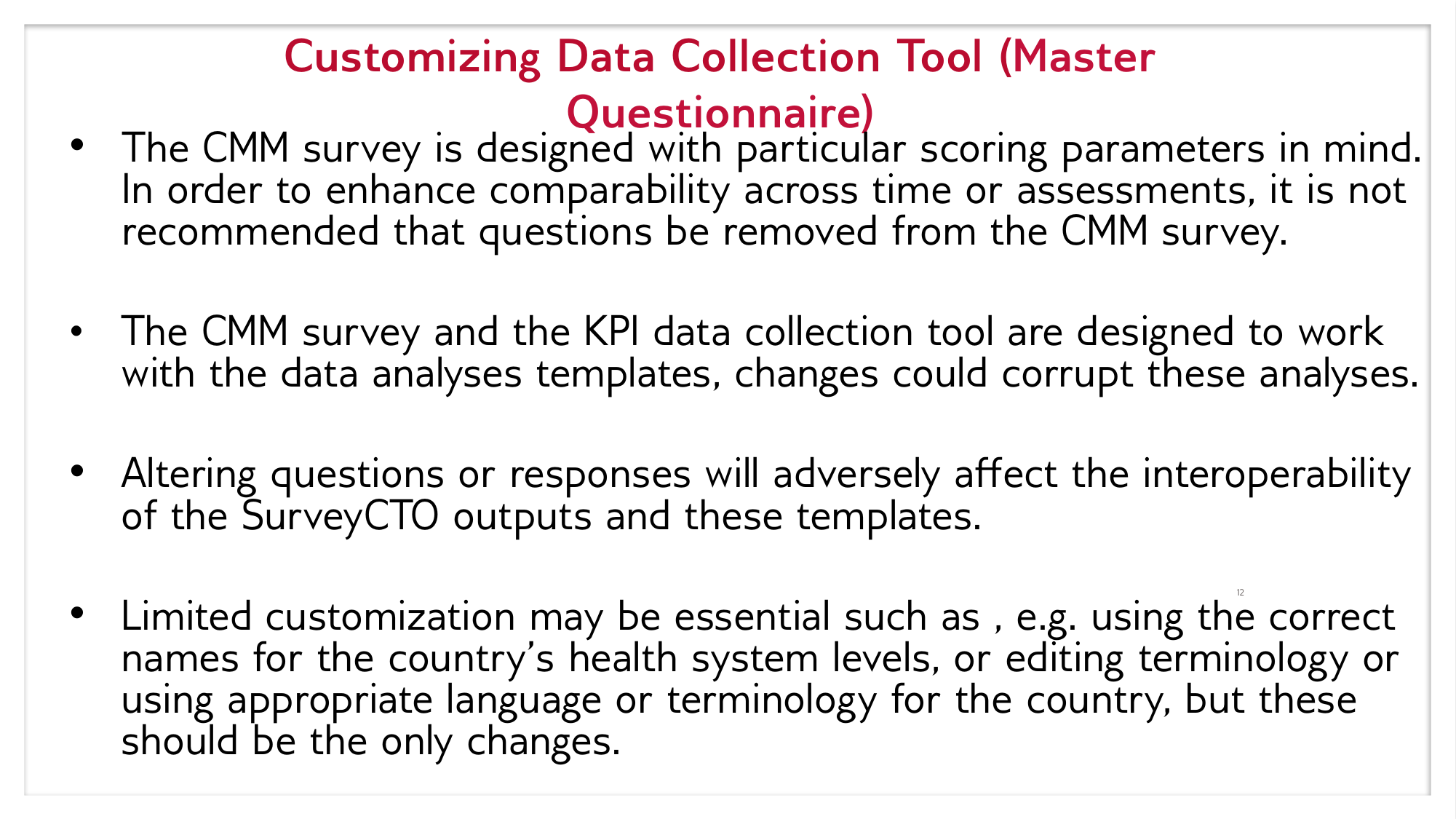

# Customizing Data Collection Tool (Master Questionnaire)
The CMM survey is designed with particular scoring parameters in mind. In order to enhance comparability across time or assessments, it is not recommended that questions be removed from the CMM survey.

•	The CMM survey and the KPI data collection tool are designed to work with the data analyses templates, changes could corrupt these analyses.

Altering questions or responses will adversely affect the interoperability of the SurveyCTO outputs and these templates.

Limited customization may be essential such as , e.g. using the correct names for the country’s health system levels, or editing terminology or using appropriate language or terminology for the country, but these should be the only changes.

12